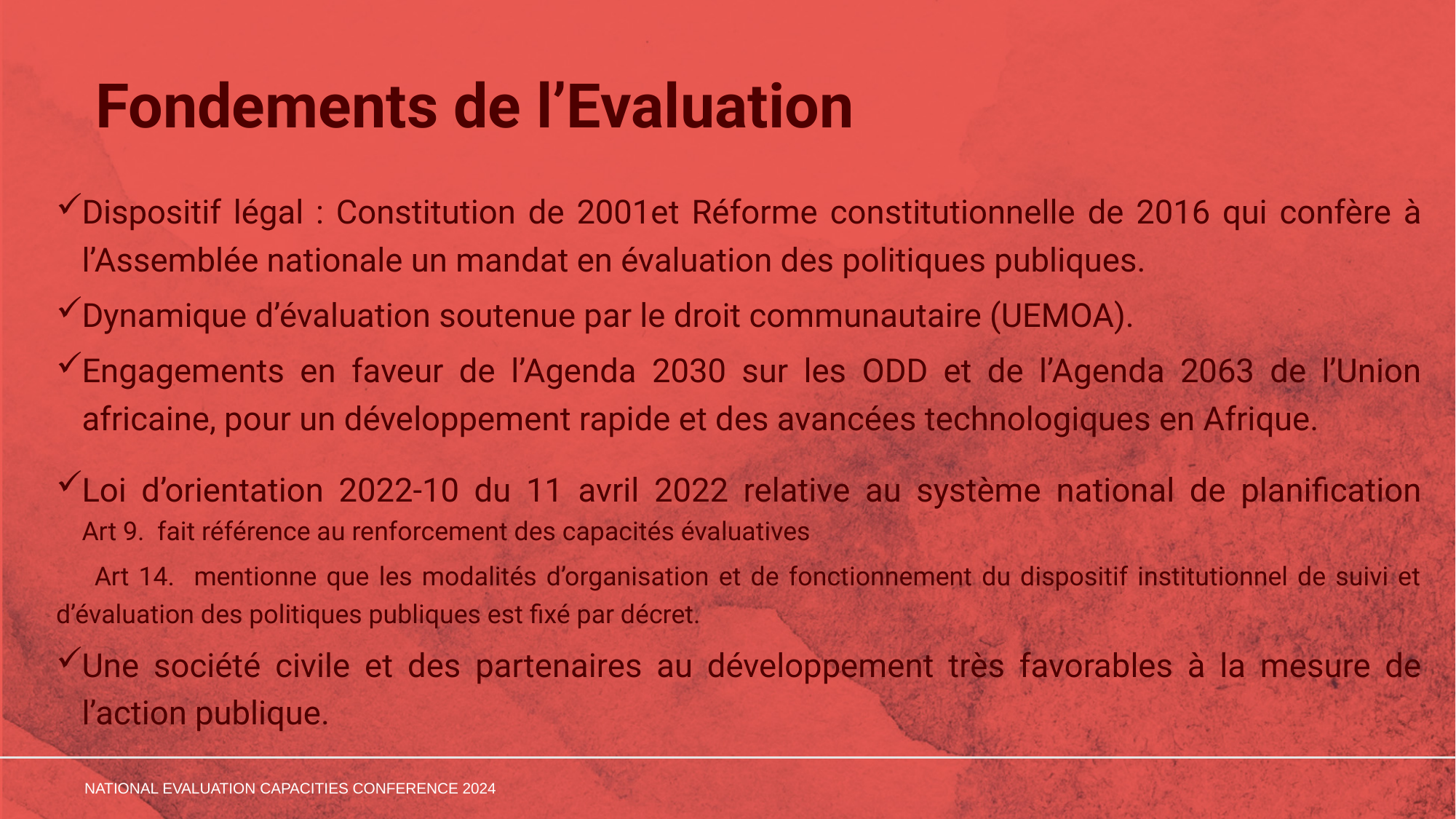

# Fondements de l’Evaluation
Dispositif légal : Constitution de 2001et Réforme constitutionnelle de 2016 qui confère à l’Assemblée nationale un mandat en évaluation des politiques publiques.
Dynamique d’évaluation soutenue par le droit communautaire (UEMOA).
Engagements en faveur de l’Agenda 2030 sur les ODD et de l’Agenda 2063 de l’Union africaine, pour un développement rapide et des avancées technologiques en Afrique.

Loi d’orientation 2022-10 du 11 avril 2022 relative au système national de planification
Art 9.  fait référence au renforcement des capacités évaluatives
    Art 14.  mentionne que les modalités d’organisation et de fonctionnement du dispositif institutionnel de suivi et d’évaluation des politiques publiques est fixé par décret.
Une société civile et des partenaires au développement très favorables à la mesure de l’action publique.